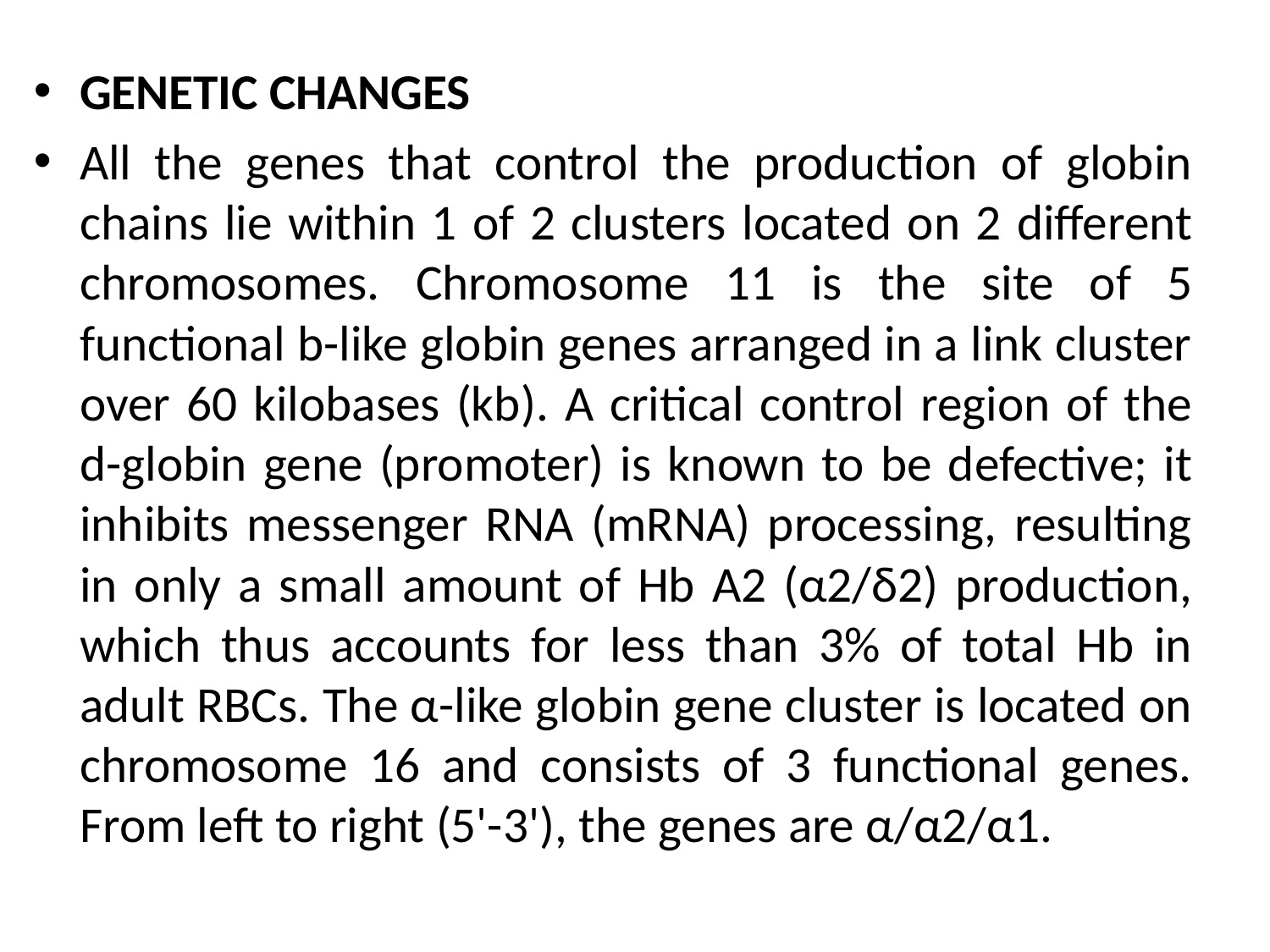

#
GENETIC CHANGES
All the genes that control the production of globin chains lie within 1 of 2 clusters located on 2 different chromosomes. Chromosome 11 is the site of 5 functional b-like globin genes arranged in a link cluster over 60 kilobases (kb). A critical control region of the d-globin gene (promoter) is known to be defective; it inhibits messenger RNA (mRNA) processing, resulting in only a small amount of Hb A2 (α2/δ2) production, which thus accounts for less than 3% of total Hb in adult RBCs. The α-like globin gene cluster is located on chromosome 16 and consists of 3 functional genes. From left to right (5'-3'), the genes are α/α2/α1.